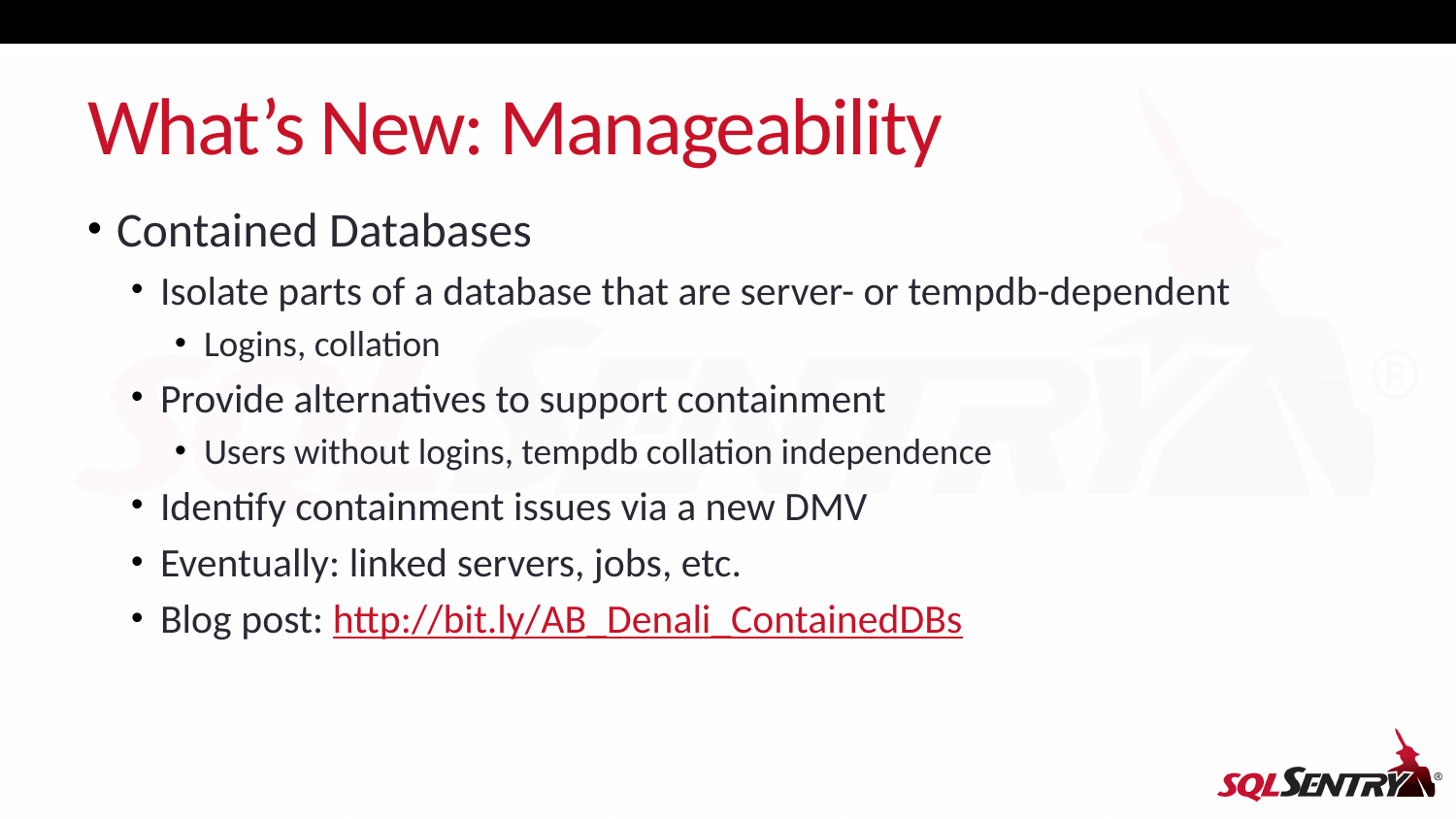

# What’s New: Manageability
Contained Databases
Isolate parts of a database that are server- or tempdb-dependent
Logins, collation
Provide alternatives to support containment
Users without logins, tempdb collation independence
Identify containment issues via a new DMV
Eventually: linked servers, jobs, etc.
Blog post: http://bit.ly/AB_Denali_ContainedDBs